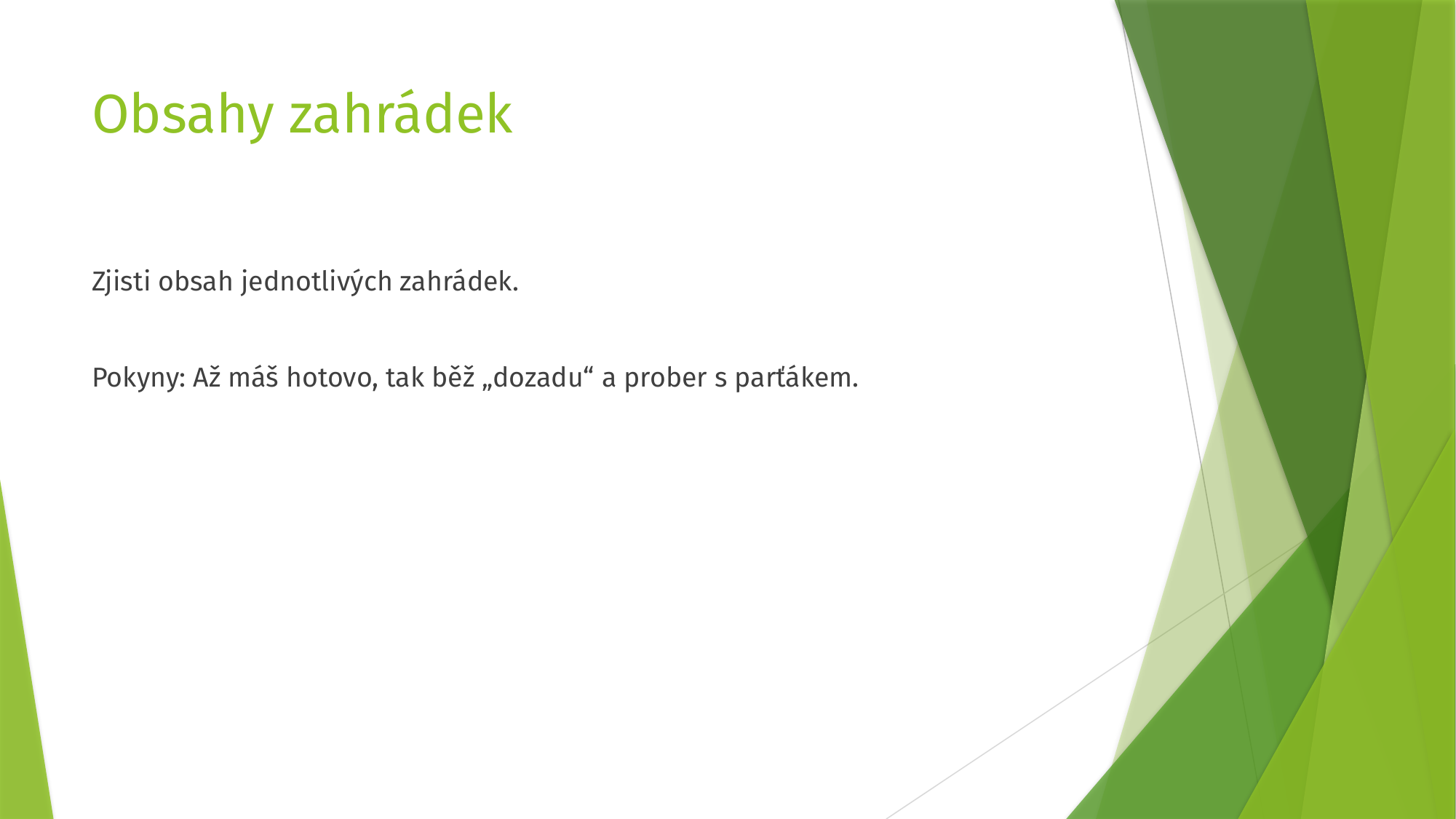

# Obsahy zahrádek
Zjisti obsah jednotlivých zahrádek.

Pokyny: Až máš hotovo, tak běž „dozadu“ a prober s parťákem.